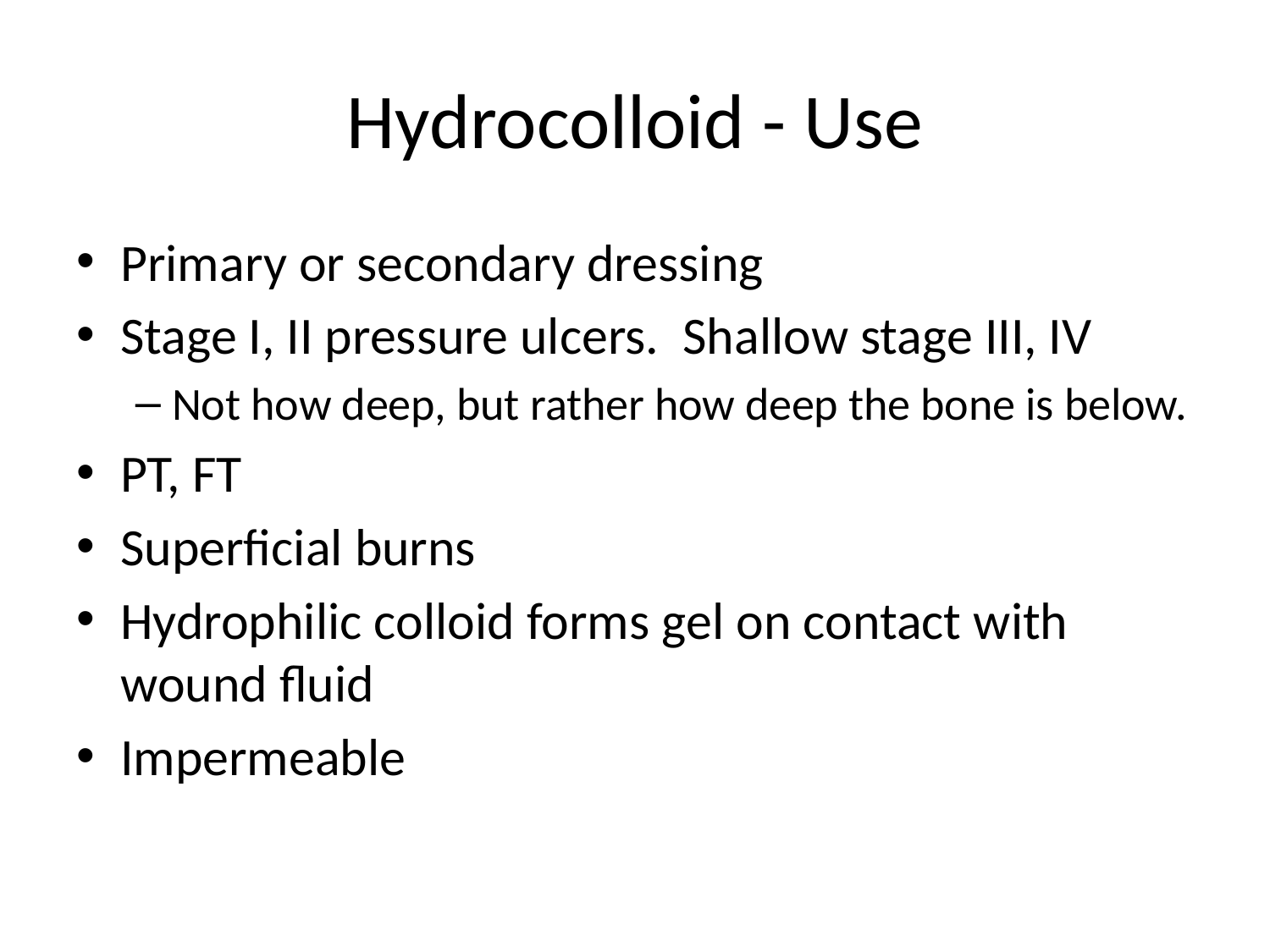

# Hydrocolloid - Use
Primary or secondary dressing
Stage I, II pressure ulcers.  Shallow stage III, IV
Not how deep, but rather how deep the bone is below.
PT, FT
Superficial burns
Hydrophilic colloid forms gel on contact with wound fluid
Impermeable